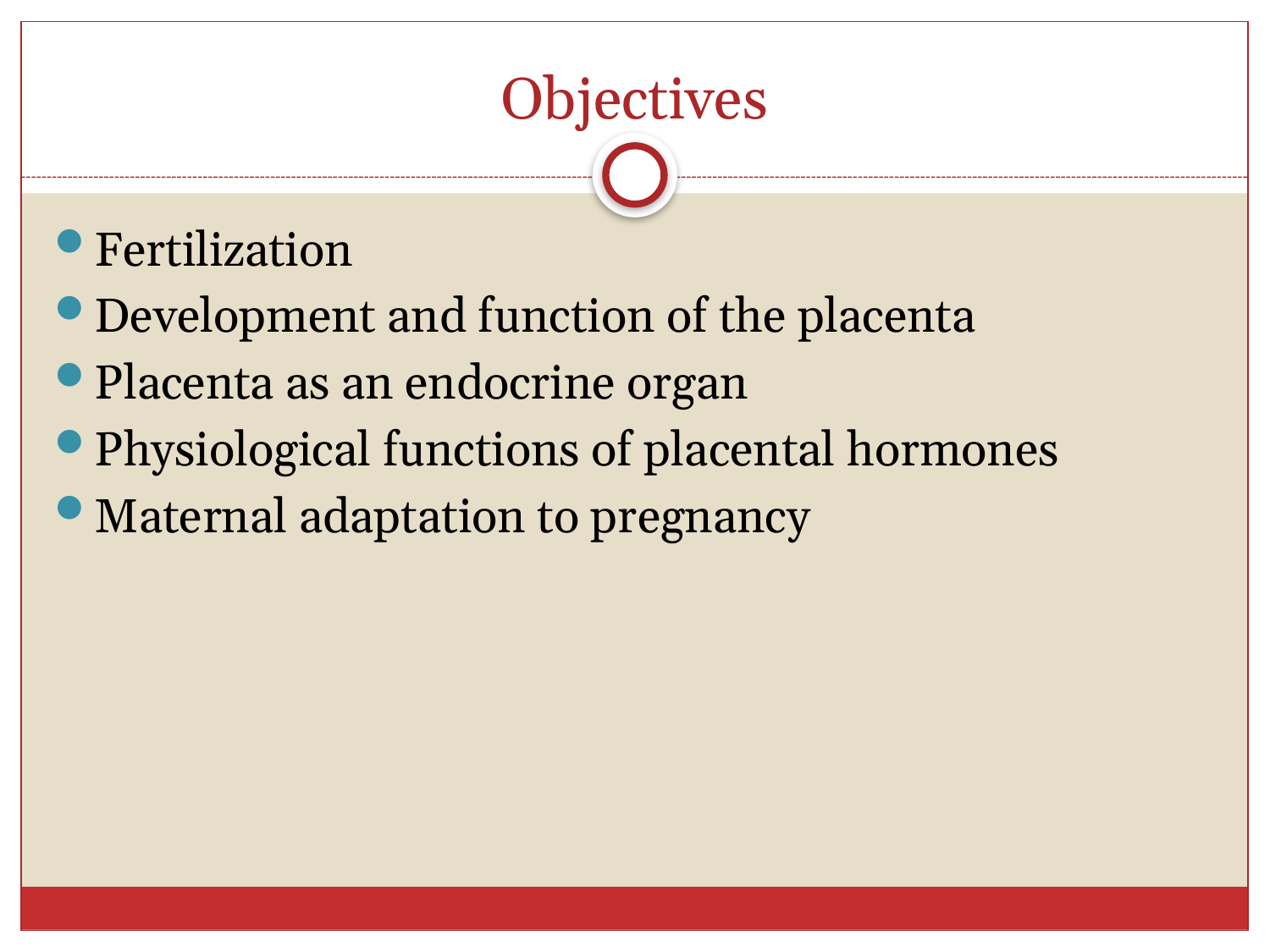

# Objectives
Fertilization
Development and function of the placenta
Placenta as an endocrine organ
Physiological functions of placental hormones
Maternal adaptation to pregnancy